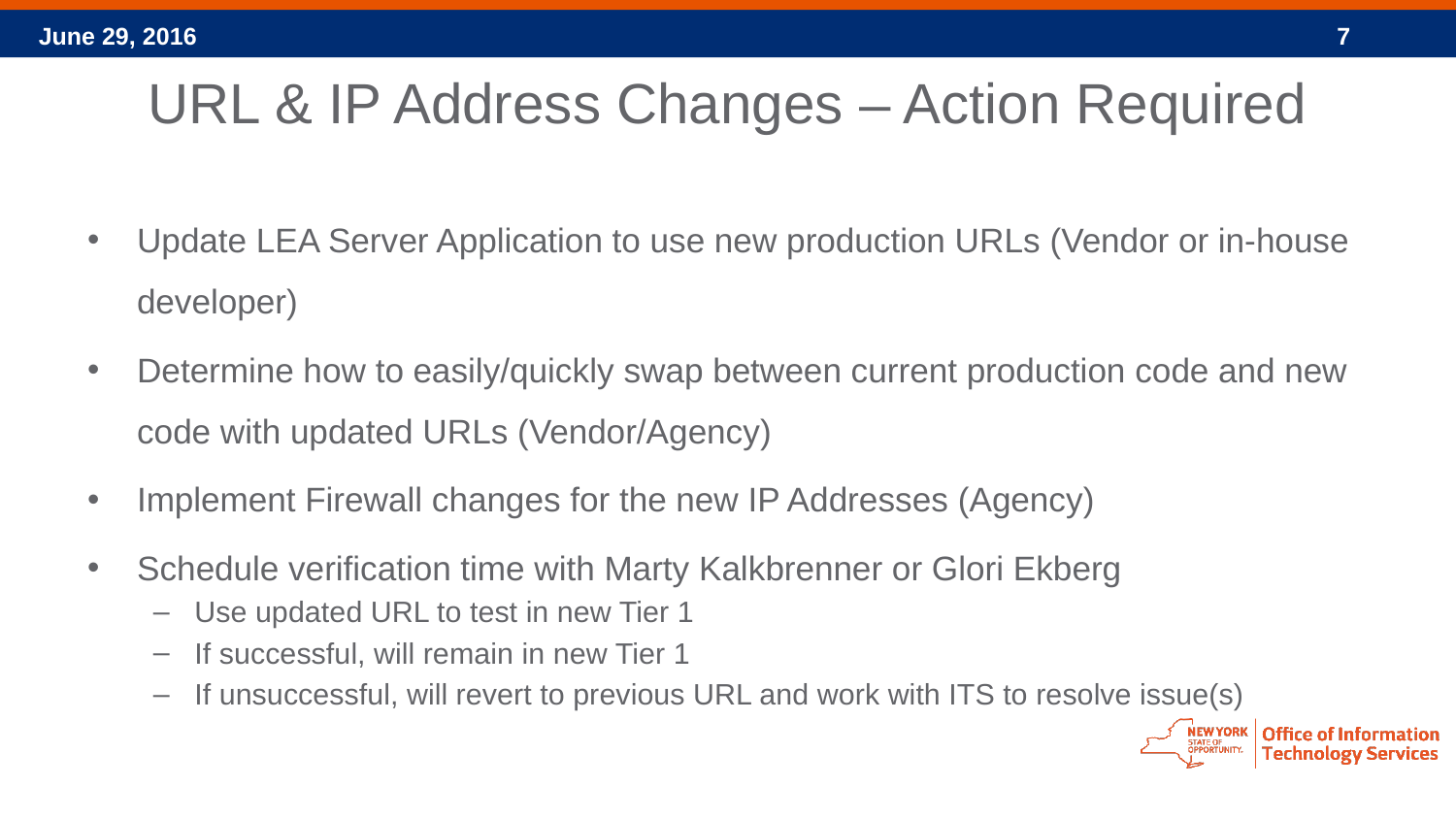

# URL & IP Address Changes – Action Required
Update LEA Server Application to use new production URLs (Vendor or in-house developer)
Determine how to easily/quickly swap between current production code and new code with updated URLs (Vendor/Agency)
Implement Firewall changes for the new IP Addresses (Agency)
Schedule verification time with Marty Kalkbrenner or Glori Ekberg
Use updated URL to test in new Tier 1
If successful, will remain in new Tier 1
If unsuccessful, will revert to previous URL and work with ITS to resolve issue(s)